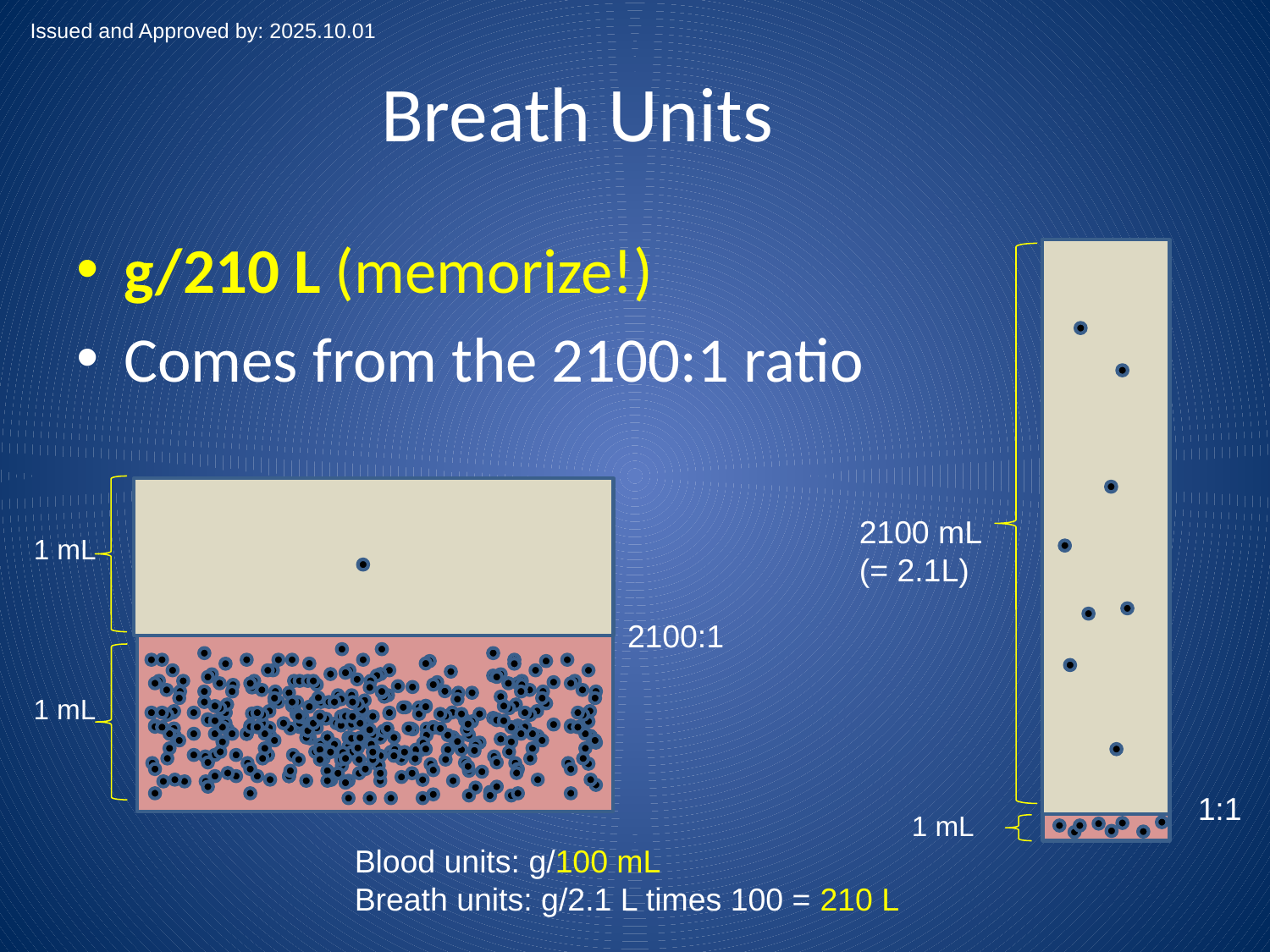

Issued and Approved by: 2025.10.01
# Breath Units
g/210 L (memorize!)
Comes from the 2100:1 ratio

2100 mL
(= 2.1L)
1 mL

2100:1

1 mL

1:1

1 mL

Blood units: g/100 mL
Breath units: g/2.1 L times 100 = 210 L